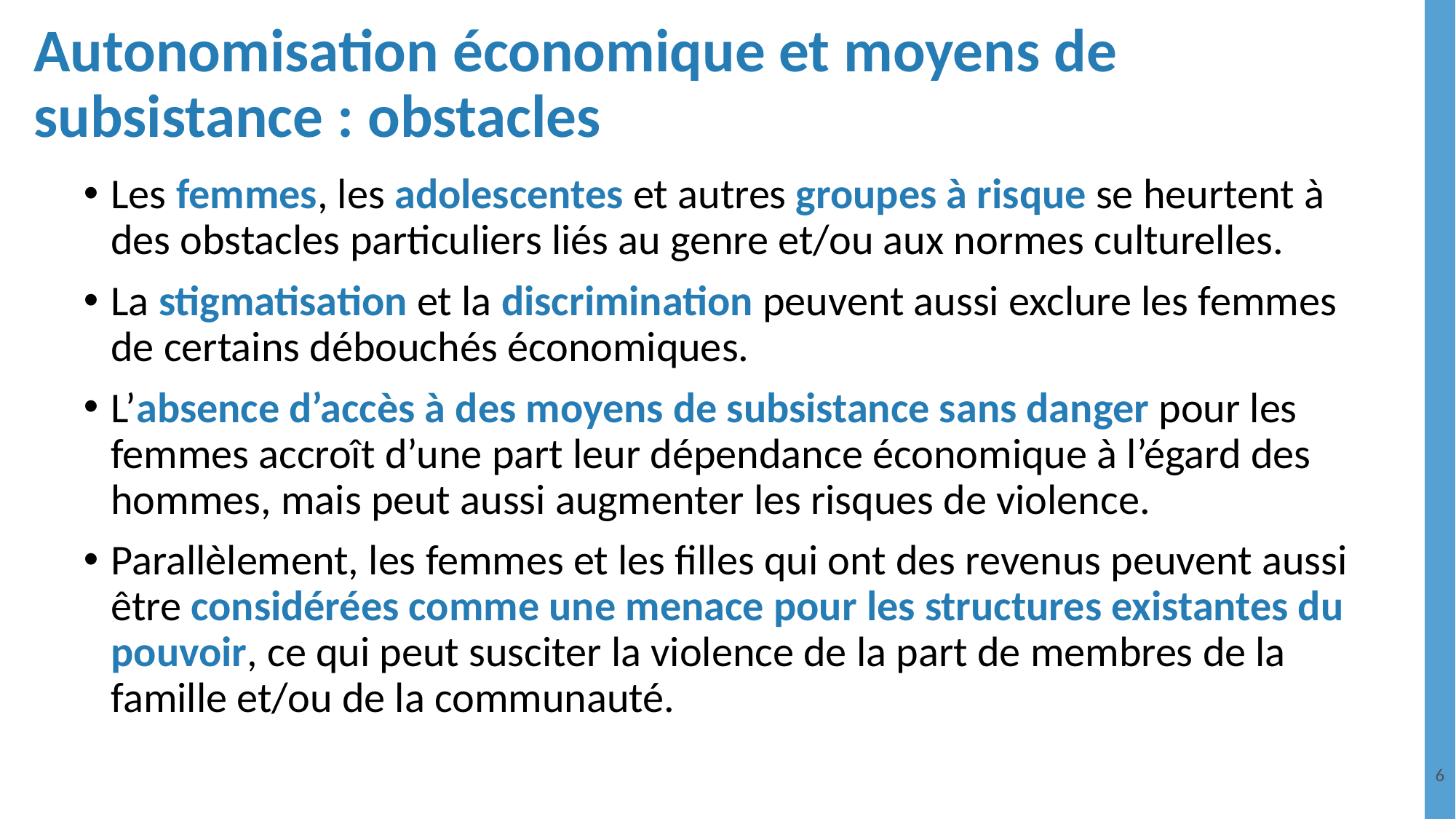

# Autonomisation économique et moyens de subsistance : obstacles
Les femmes, les adolescentes et autres groupes à risque se heurtent à des obstacles particuliers liés au genre et/ou aux normes culturelles.
La stigmatisation et la discrimination peuvent aussi exclure les femmes de certains débouchés économiques.
L’absence d’accès à des moyens de subsistance sans danger pour les femmes accroît d’une part leur dépendance économique à l’égard des hommes, mais peut aussi augmenter les risques de violence.
Parallèlement, les femmes et les filles qui ont des revenus peuvent aussi être considérées comme une menace pour les structures existantes du pouvoir, ce qui peut susciter la violence de la part de membres de la famille et/ou de la communauté.
6